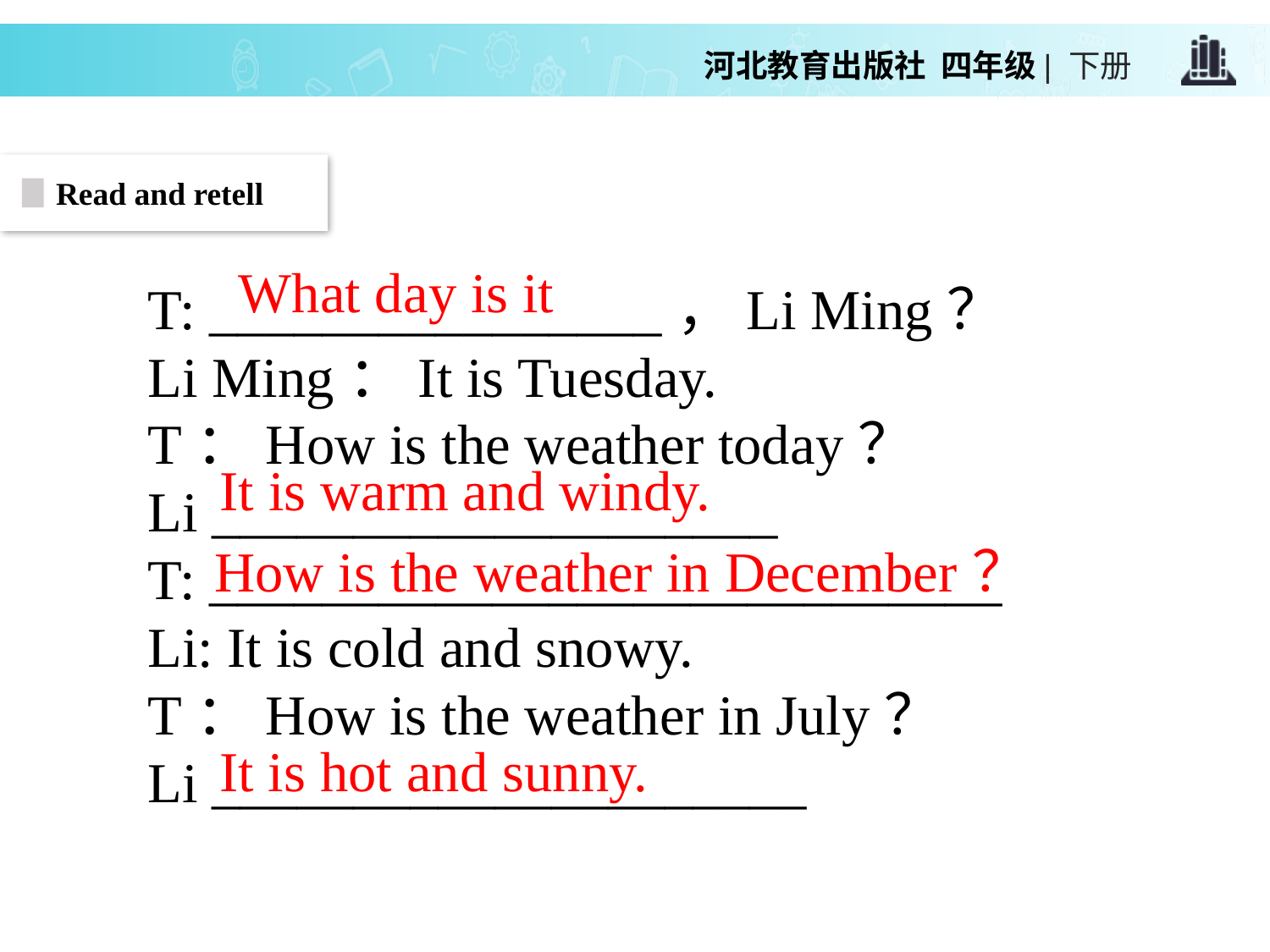

Read and retell

What day is it
T: ________________，Li Ming？
Li Ming：It is Tuesday.
T：How is the weather today？
Li ____________________
T: ____________________________
Li: It is cold and snowy.
T：How is the weather in July？
Li _____________________
It is warm and windy.
How is the weather in December？
It is hot and sunny.